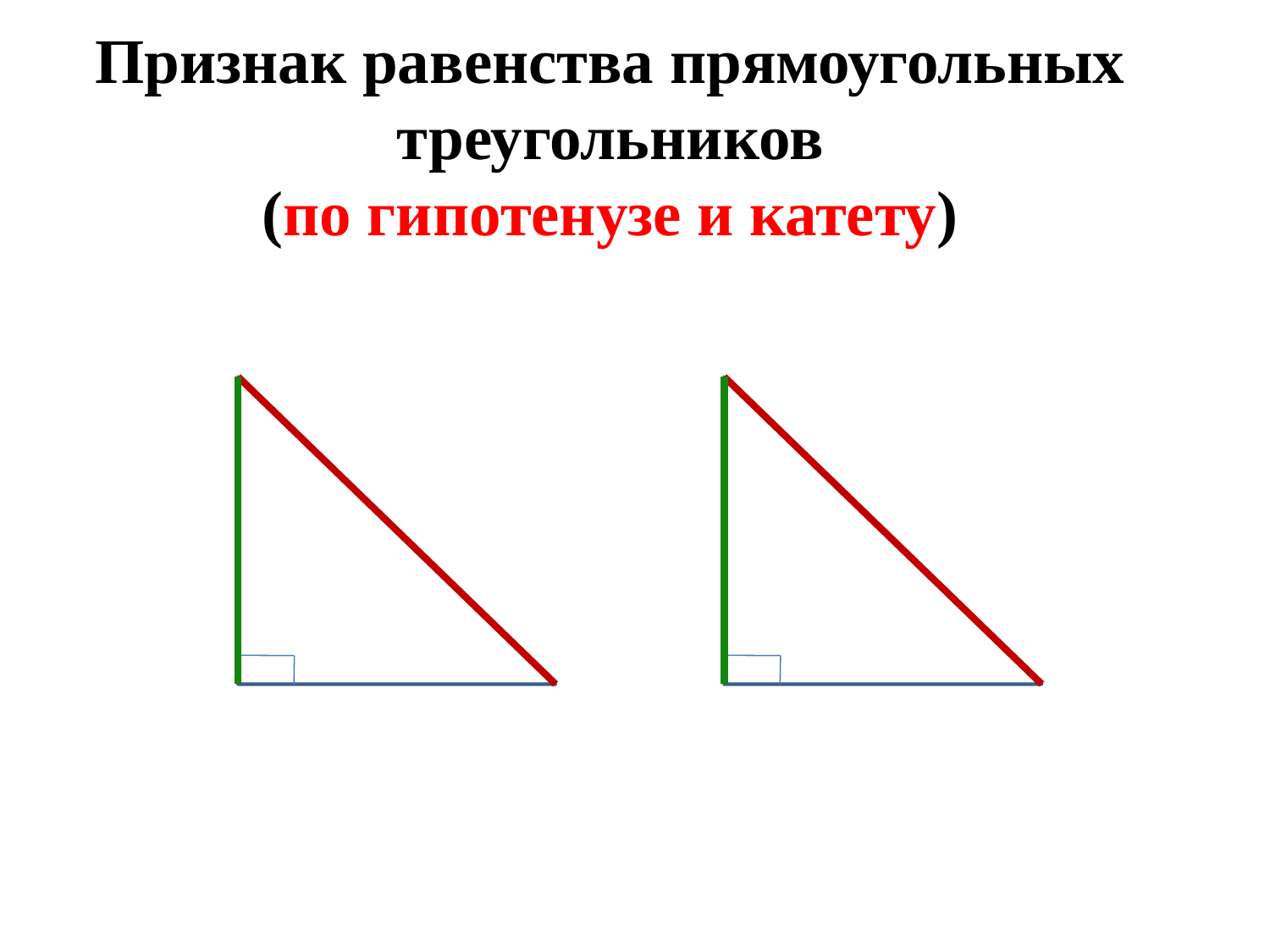

# Признак равенства прямоугольных треугольников (по гипотенузе и катету)